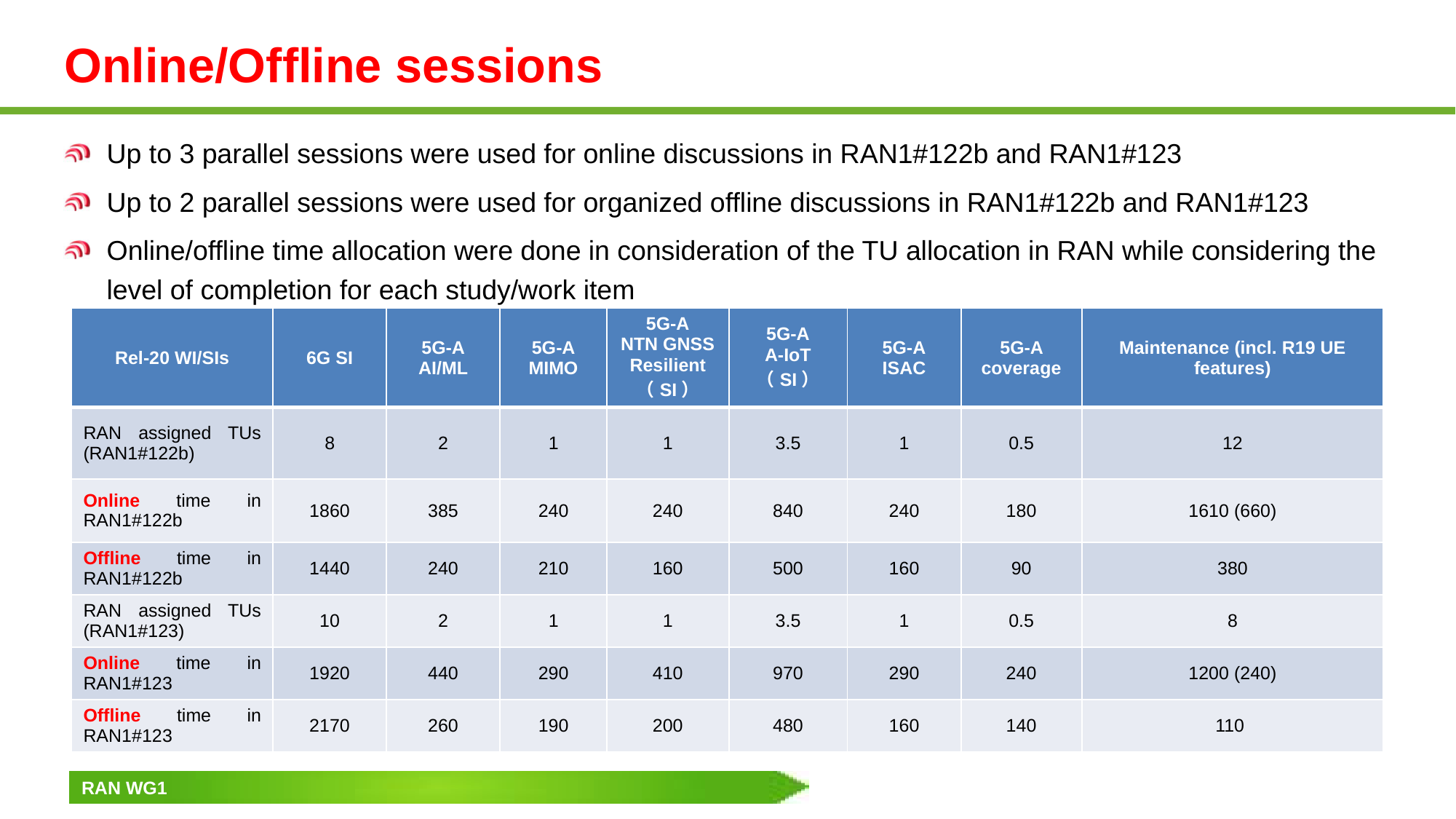

# Online/Offline sessions
Up to 3 parallel sessions were used for online discussions in RAN1#122b and RAN1#123
Up to 2 parallel sessions were used for organized offline discussions in RAN1#122b and RAN1#123
Online/offline time allocation were done in consideration of the TU allocation in RAN while considering the level of completion for each study/work item

| Rel-20 WI/SIs | 6G SI | 5G-A AI/ML | 5G-A MIMO | 5G-A NTN GNSS Resilient （SI） | 5G-A A-IoT （SI） | 5G-A ISAC | 5G-A coverage | Maintenance (incl. R19 UE features) |
| --- | --- | --- | --- | --- | --- | --- | --- | --- |
| RAN assigned TUs (RAN1#122b) | 8 | 2 | 1 | 1 | 3.5 | 1 | 0.5 | 12 |
| Online time in RAN1#122b | 1860 | 385 | 240 | 240 | 840 | 240 | 180 | 1610 (660) |
| Offline time in RAN1#122b | 1440 | 240 | 210 | 160 | 500 | 160 | 90 | 380 |
| RAN assigned TUs (RAN1#123) | 10 | 2 | 1 | 1 | 3.5 | 1 | 0.5 | 8 |
| Online time in RAN1#123 | 1920 | 440 | 290 | 410 | 970 | 290 | 240 | 1200 (240) |
| Offline time in RAN1#123 | 2170 | 260 | 190 | 200 | 480 | 160 | 140 | 110 |